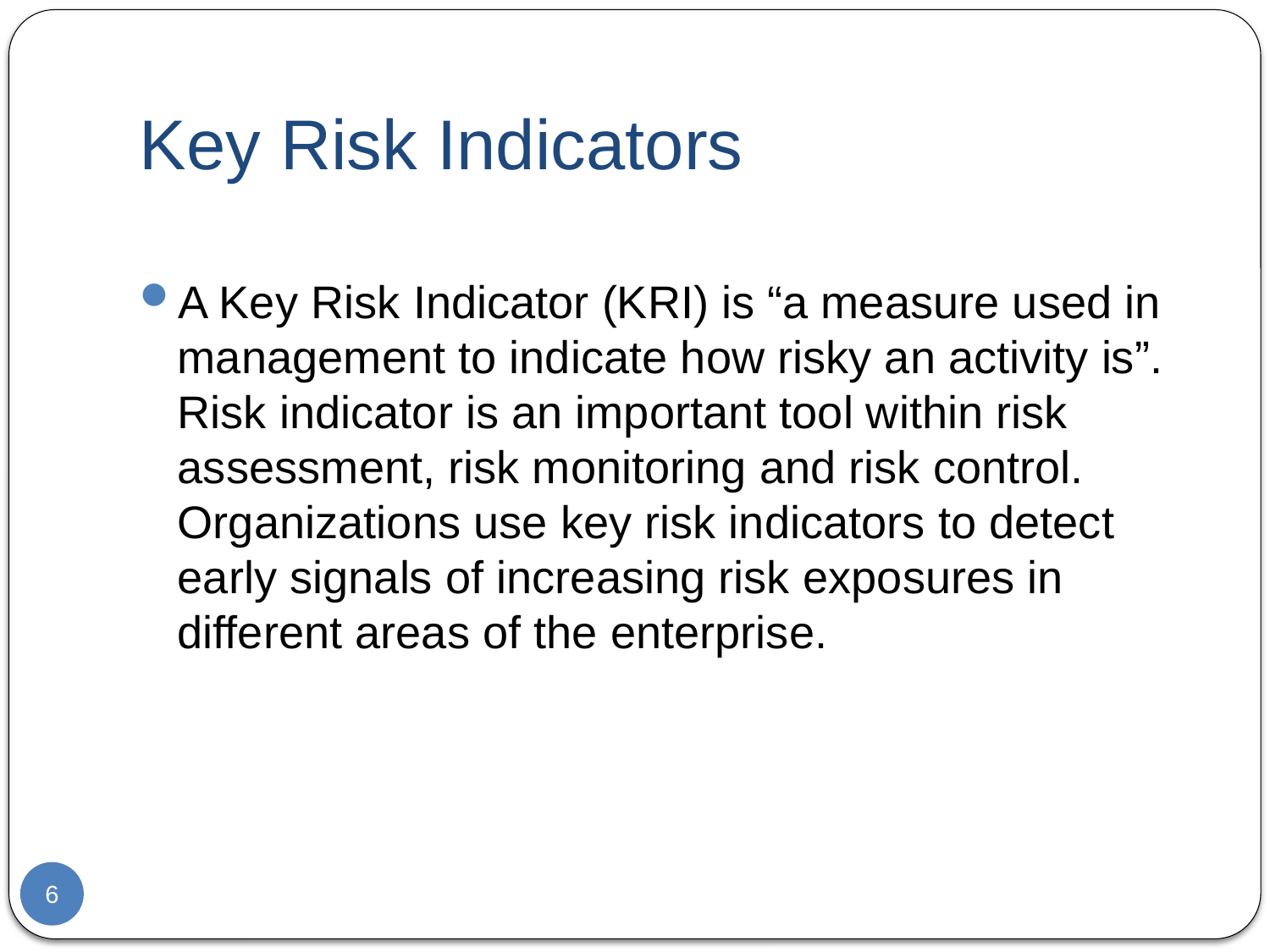

# Key Risk Indicators

A Key Risk Indicator (KRI) is “a measure used in management to indicate how risky an activity is”. Risk indicator is an important tool within risk assessment, risk monitoring and risk control. Organizations use key risk indicators to detect early signals of increasing risk exposures in different areas of the enterprise.

6